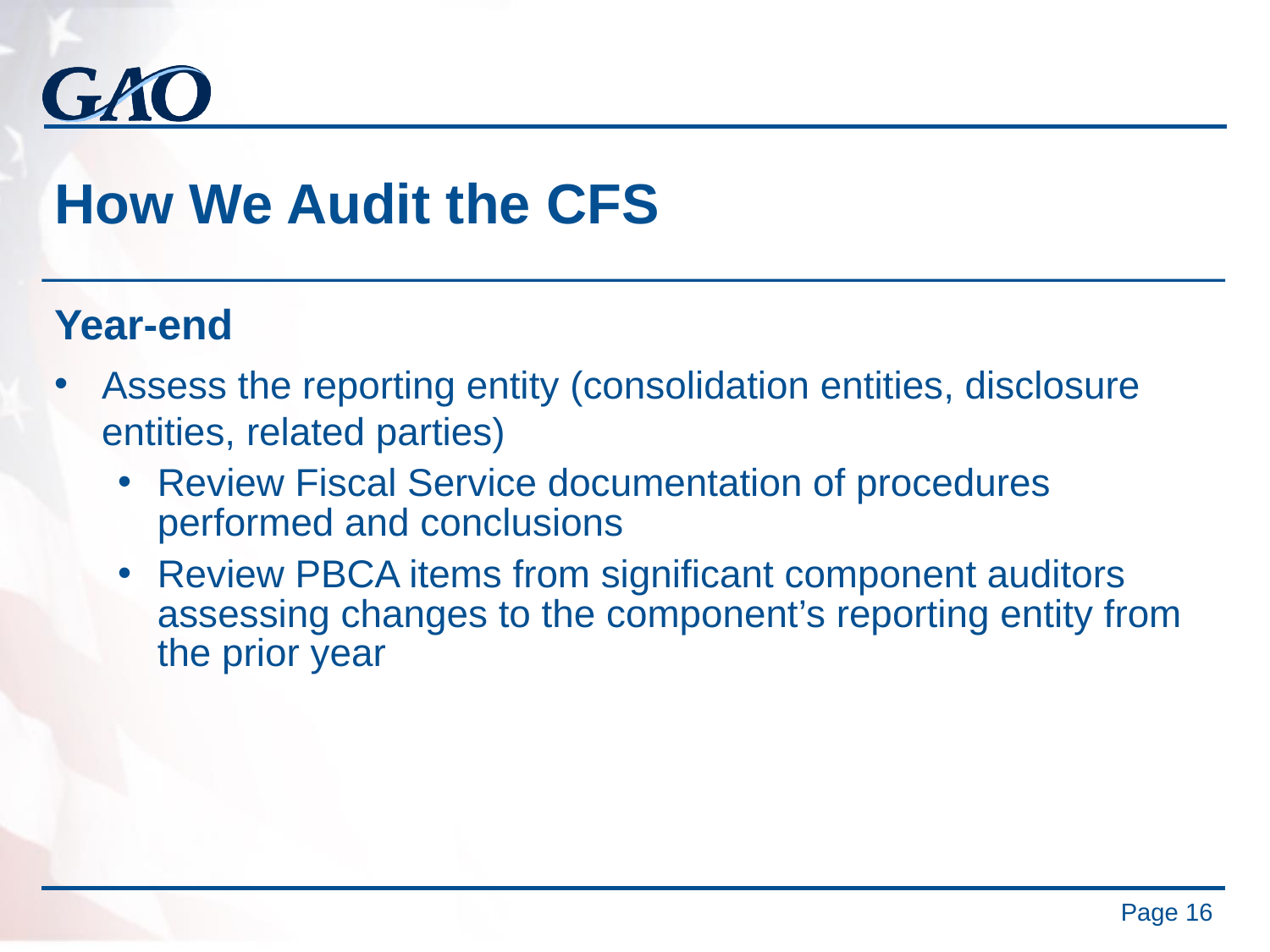

# How We Audit the CFS
Year-end
Assess the reporting entity (consolidation entities, disclosure entities, related parties)
Review Fiscal Service documentation of procedures performed and conclusions
Review PBCA items from significant component auditors assessing changes to the component’s reporting entity from the prior year

Page 16